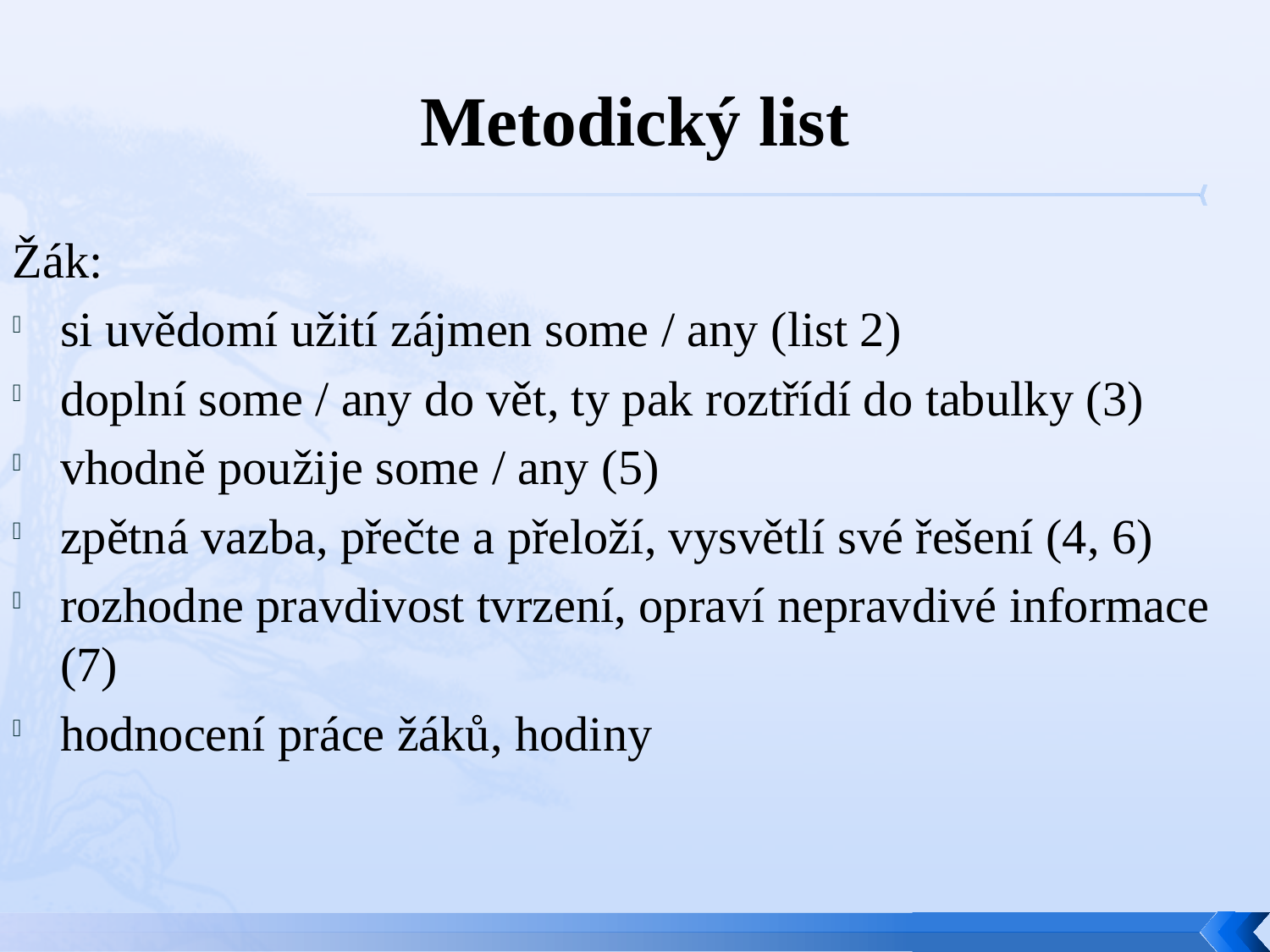

# Metodický list
Žák:
si uvědomí užití zájmen some / any (list 2)
doplní some / any do vět, ty pak roztřídí do tabulky (3)
vhodně použije some / any (5)
zpětná vazba, přečte a přeloží, vysvětlí své řešení (4, 6)
rozhodne pravdivost tvrzení, opraví nepravdivé informace (7)
hodnocení práce žáků, hodiny